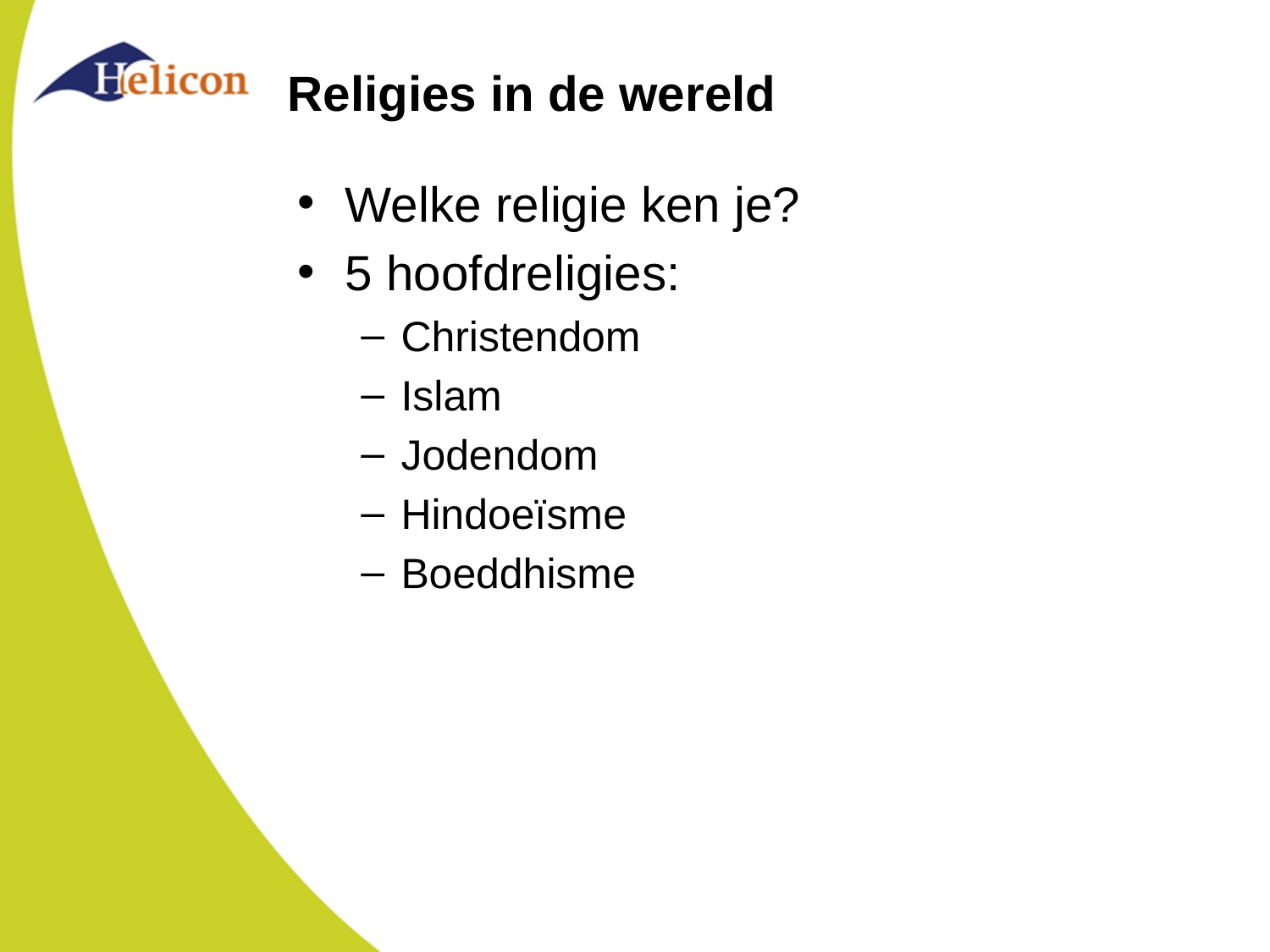

# Religies in de wereld
Welke religie ken je?
5 hoofdreligies:
Christendom
Islam
Jodendom
Hindoeïsme
Boeddhisme